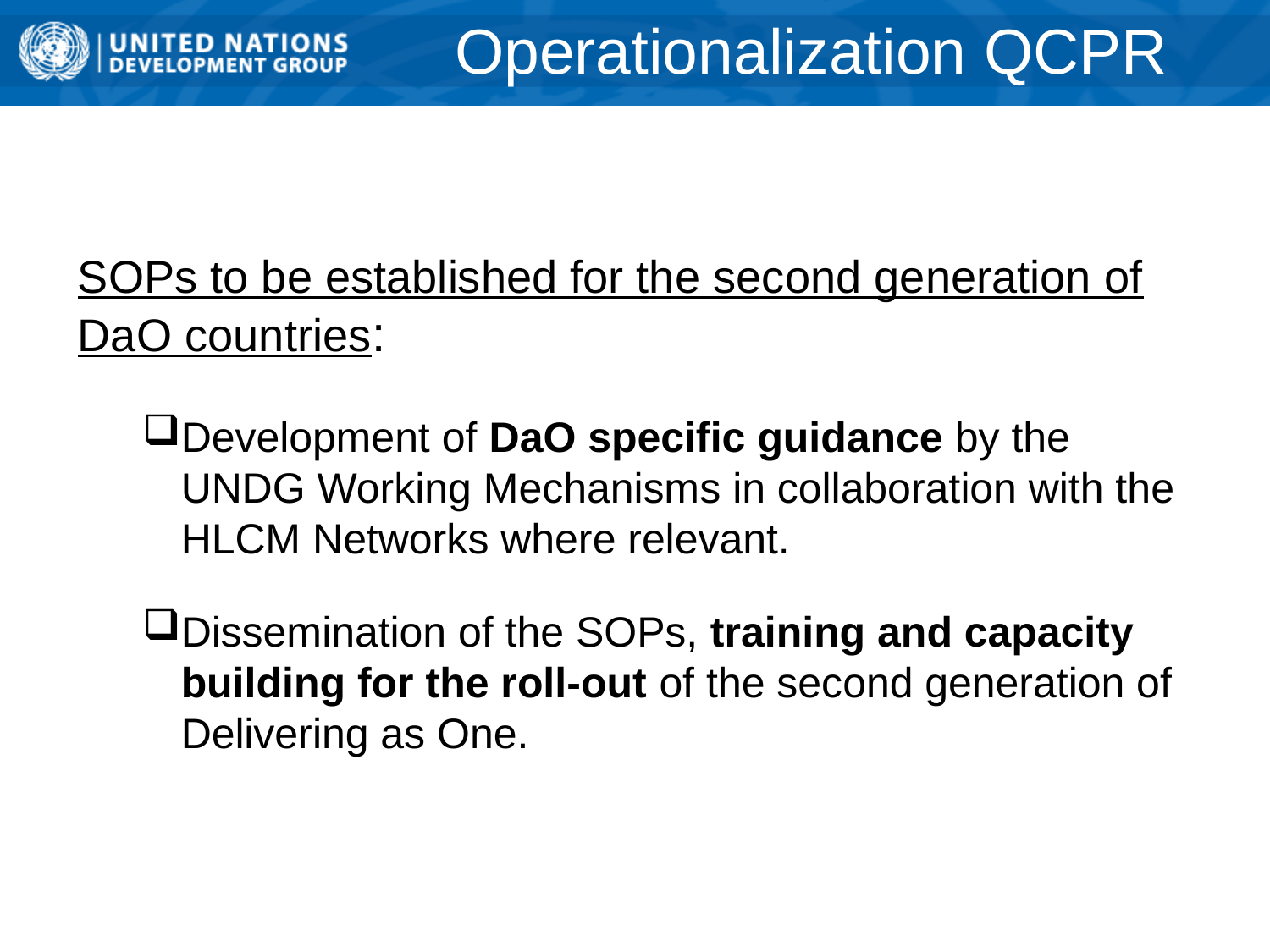

# Operationalization QCPR

SOPs to be established for the second generation of DaO countries:

Development of DaO specific guidance by the UNDG Working Mechanisms in collaboration with the HLCM Networks where relevant.
Dissemination of the SOPs, training and capacity building for the roll-out of the second generation of Delivering as One.